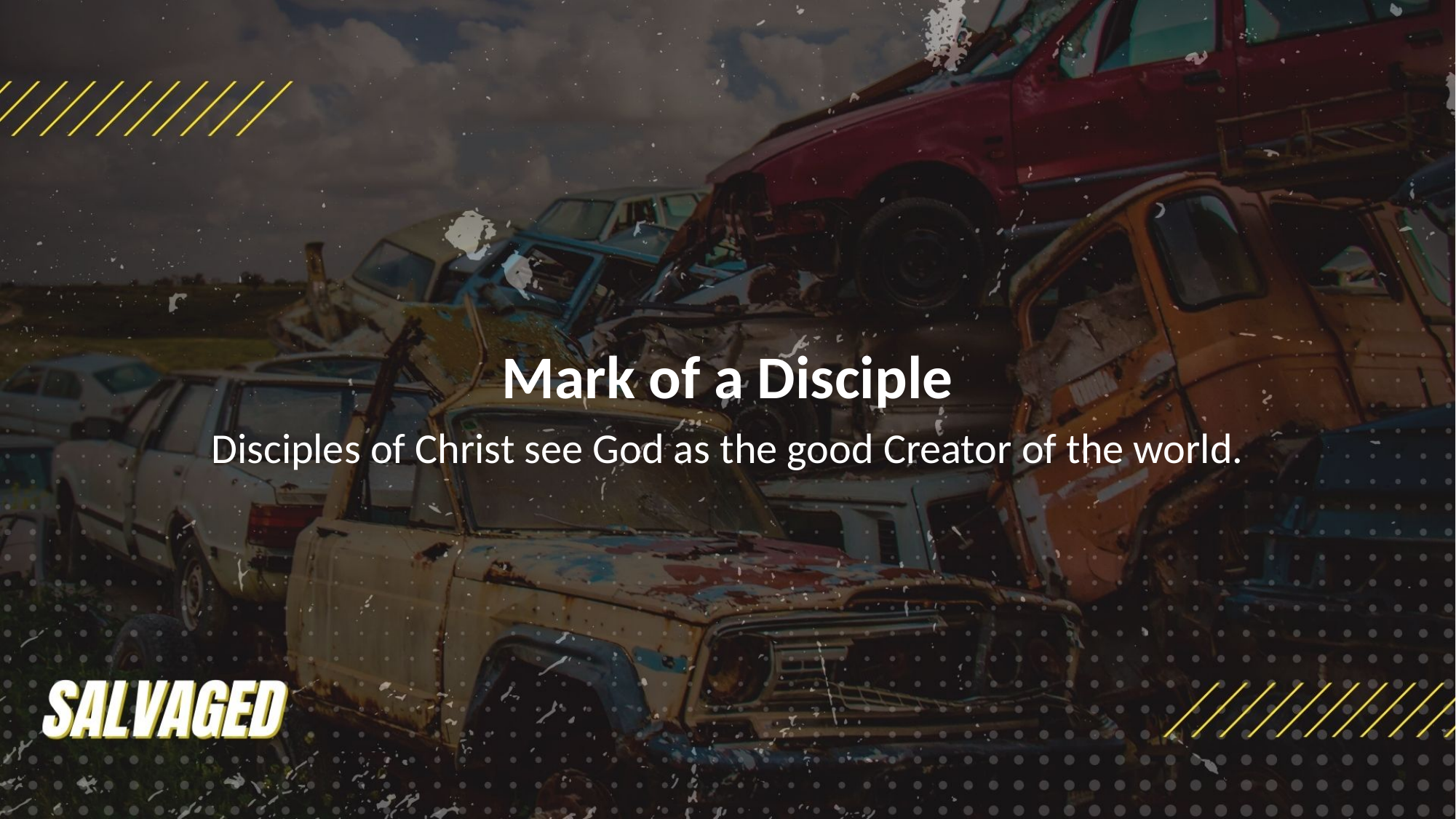

Mark of a Disciple
Disciples of Christ see God as the good Creator of the world.